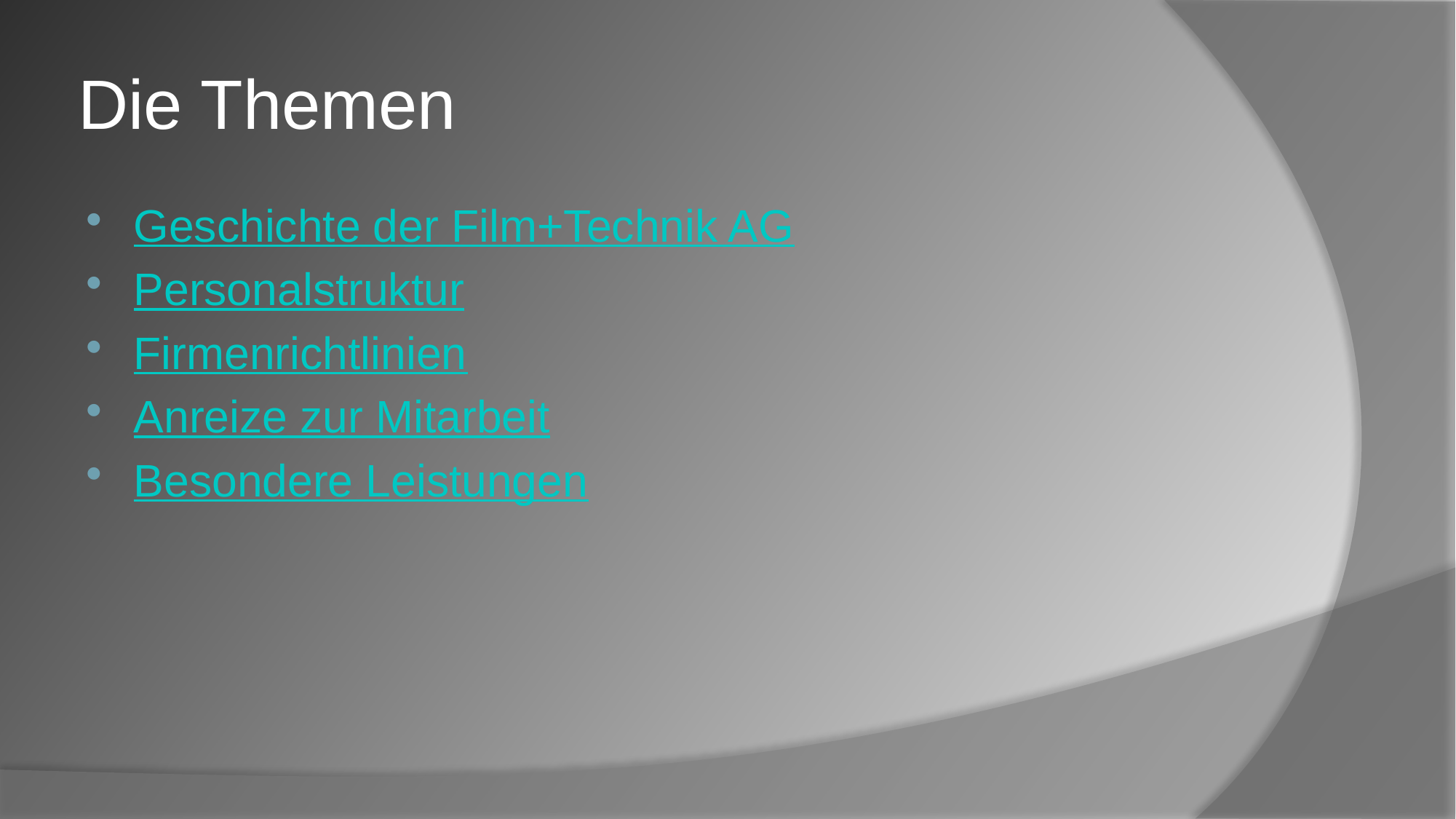

# Die Themen
Geschichte der Film+Technik AG
Personalstruktur
Firmenrichtlinien
Anreize zur Mitarbeit
Besondere Leistungen